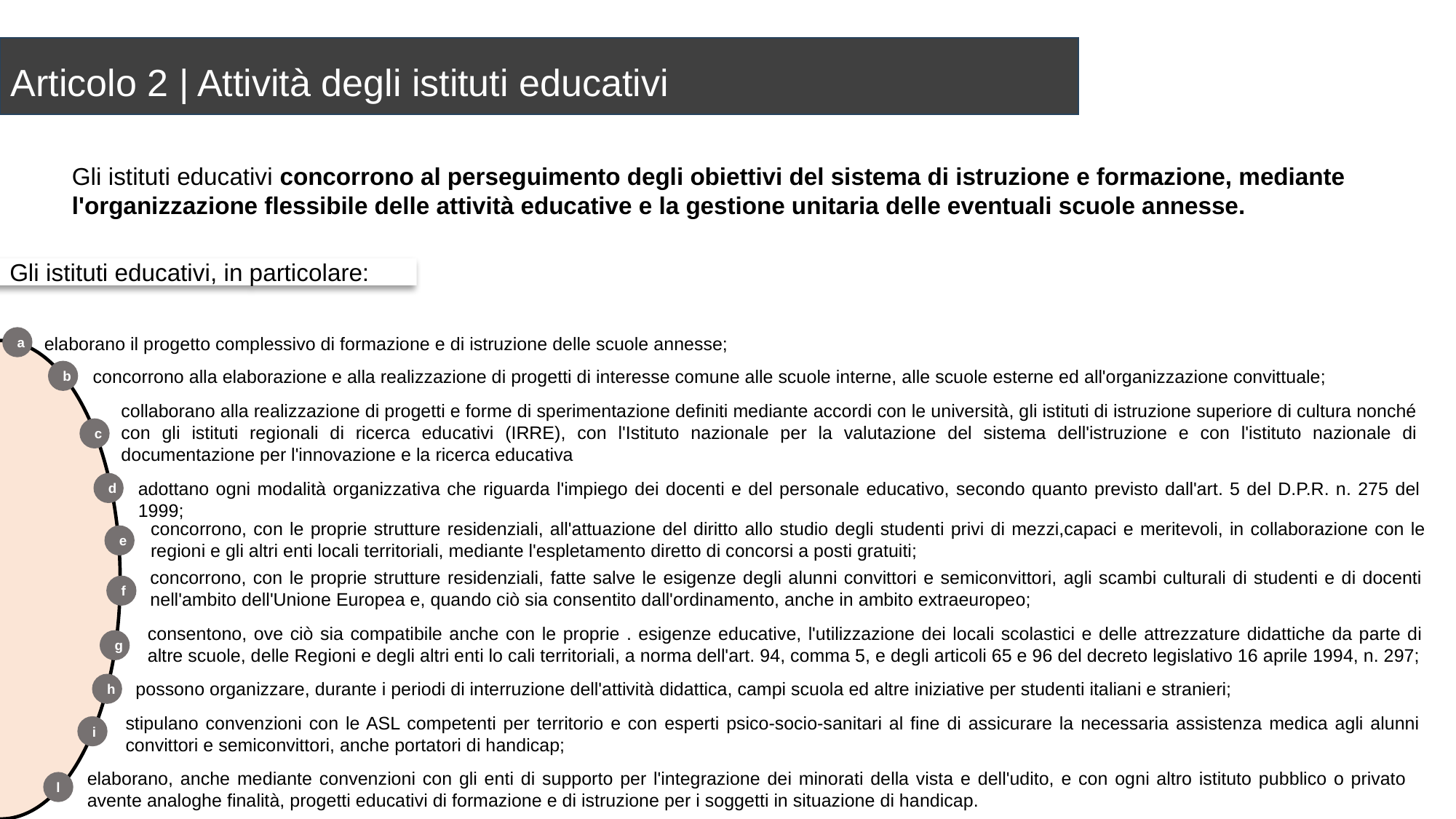

Articolo 2 | Attività degli istituti educativi
Gli istituti educativi concorrono al perseguimento degli obiettivi del sistema di istruzione e formazione, mediante l'organizzazione flessibile delle attività educative e la gestione unitaria delle eventuali scuole annesse.
 Gli istituti educativi, in particolare:
elaborano il progetto complessivo di formazione e di istruzione delle scuole annesse;
a

concorrono alla elaborazione e alla realizzazione di progetti di interesse comune alle scuole interne, alle scuole esterne ed all'organizzazione convittuale;
b
collaborano alla realizzazione di progetti e forme di sperimentazione definiti mediante accordi con le università, gli istituti di istruzione superiore di cultura nonché con gli istituti regionali di ricerca educativi (IRRE), con l'Istituto nazionale per la valutazione del sistema dell'istruzione e con l'istituto nazionale di documentazione per l'innovazione e la ricerca educativa
c
adottano ogni modalità organizzativa che riguarda l'impiego dei docenti e del personale educativo, secondo quanto previsto dall'art. 5 del D.P.R. n. 275 del 1999;
d
concorrono, con le proprie strutture residenziali, all'attuazione del diritto allo studio degli studenti privi di mezzi,capaci e meritevoli, in collaborazione con le regioni e gli altri enti locali territoriali, mediante l'espletamento diretto di concorsi a posti gratuiti;
e
concorrono, con le proprie strutture residenziali, fatte salve le esigenze degli alunni convittori e semiconvittori, agli scambi culturali di studenti e di docenti nell'ambito dell'Unione Europea e, quando ciò sia consentito dall'ordinamento, anche in ambito extraeuropeo;
f
consentono, ove ciò sia compatibile anche con le proprie . esigenze educative, l'utilizzazione dei locali scolastici e delle attrezzature didattiche da parte di altre scuole, delle Regioni e degli altri enti lo cali territoriali, a norma dell'art. 94, comma 5, e degli articoli 65 e 96 del decreto legislativo 16 aprile 1994, n. 297;
g
possono organizzare, durante i periodi di interruzione dell'attività didattica, campi scuola ed altre iniziative per studenti italiani e stranieri;
h
stipulano convenzioni con le ASL competenti per territorio e con esperti psico-socio-sanitari al fine di assicurare la necessaria assistenza medica agli alunni convittori e semiconvittori, anche portatori di handicap;
i
elaborano, anche mediante convenzioni con gli enti di supporto per l'integrazione dei minorati della vista e dell'udito, e con ogni altro istituto pubblico o privato avente analoghe finalità, progetti educativi di formazione e di istruzione per i soggetti in situazione di handicap.
l